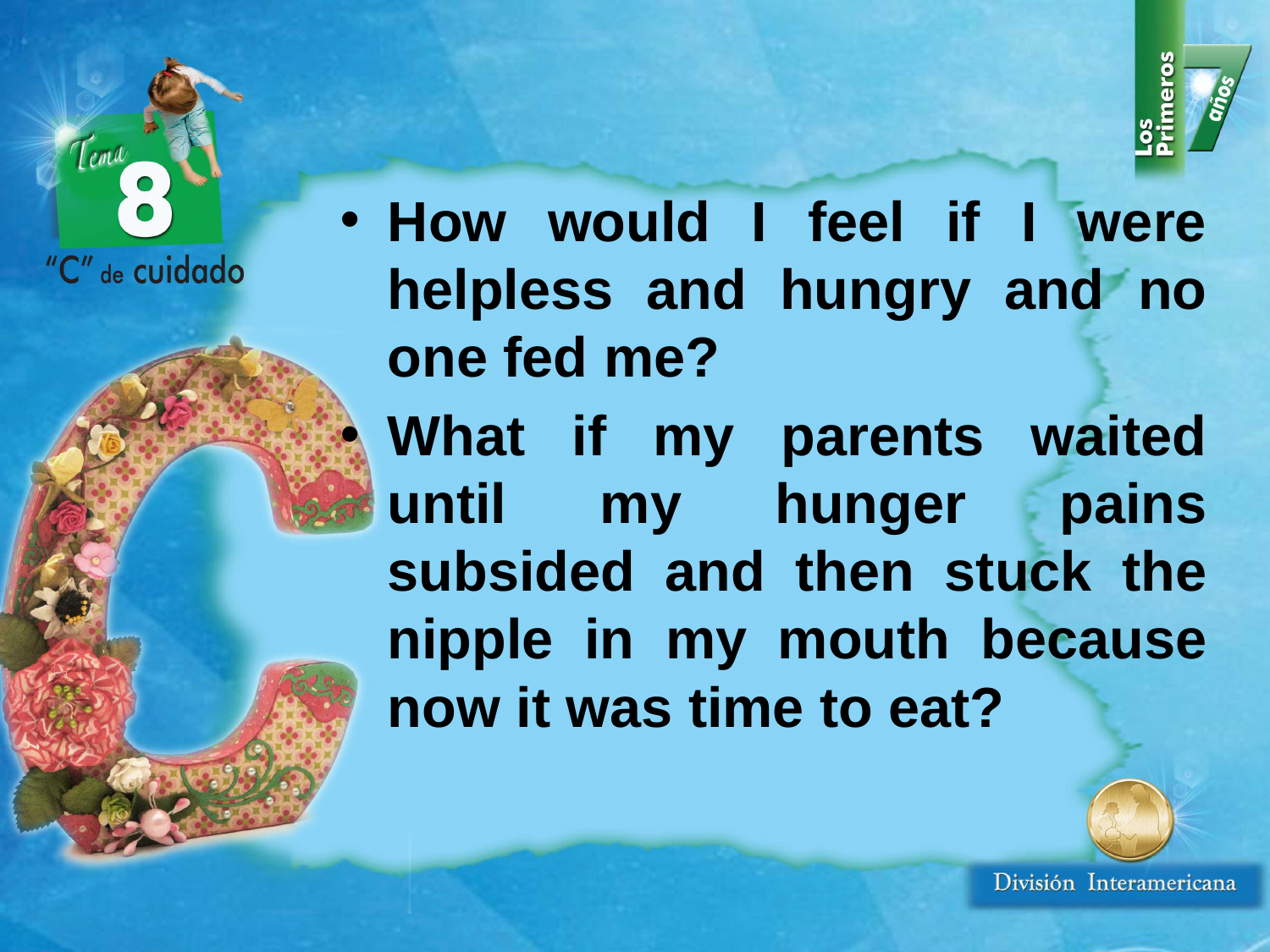

How would I feel if I were helpless and hungry and no one fed me?
What if my parents waited until my hunger pains subsided and then stuck the nipple in my mouth because now it was time to eat?